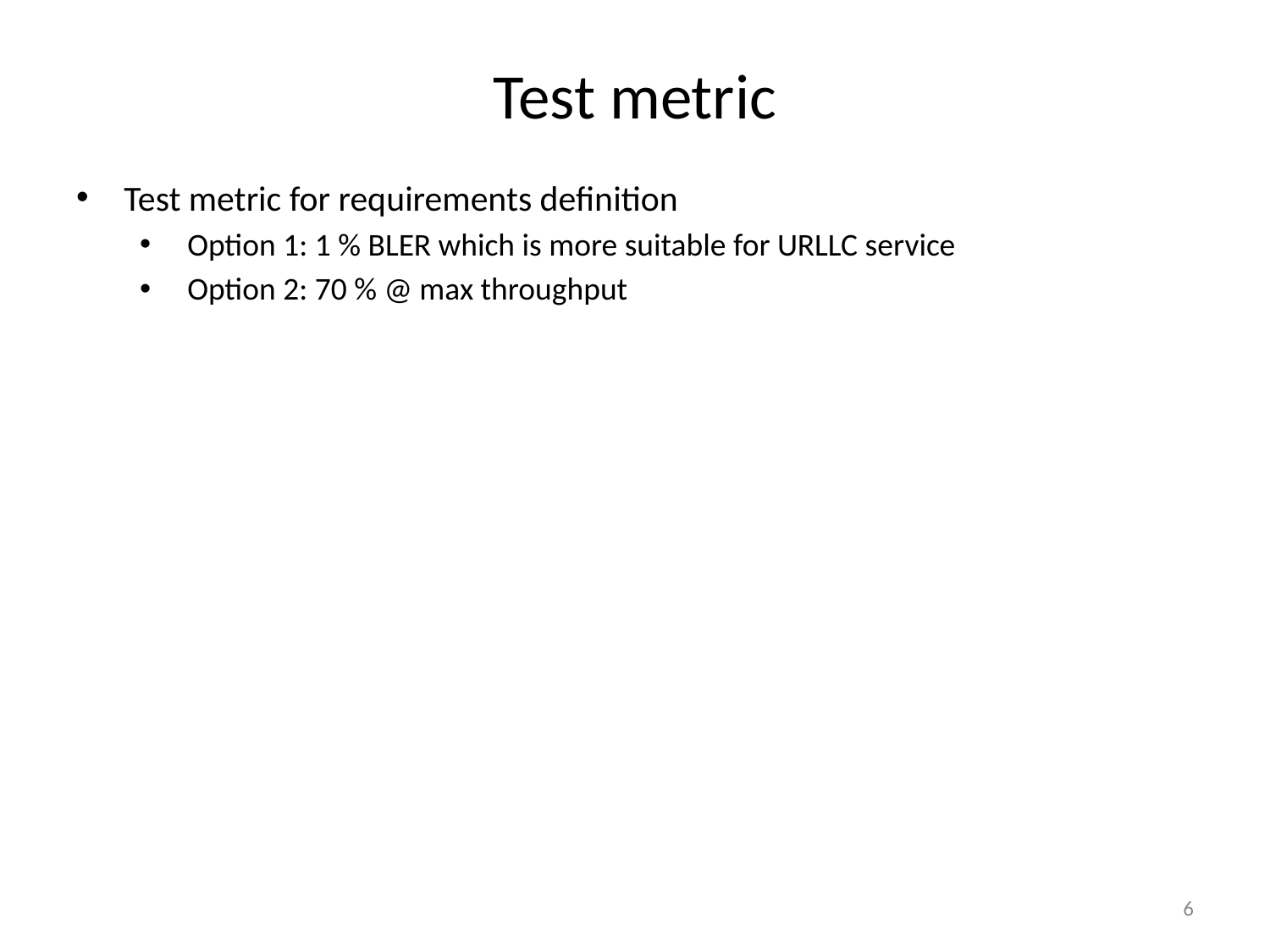

# Test metric
Test metric for requirements definition
Option 1: 1 % BLER which is more suitable for URLLC service
Option 2: 70 % @ max throughput
6